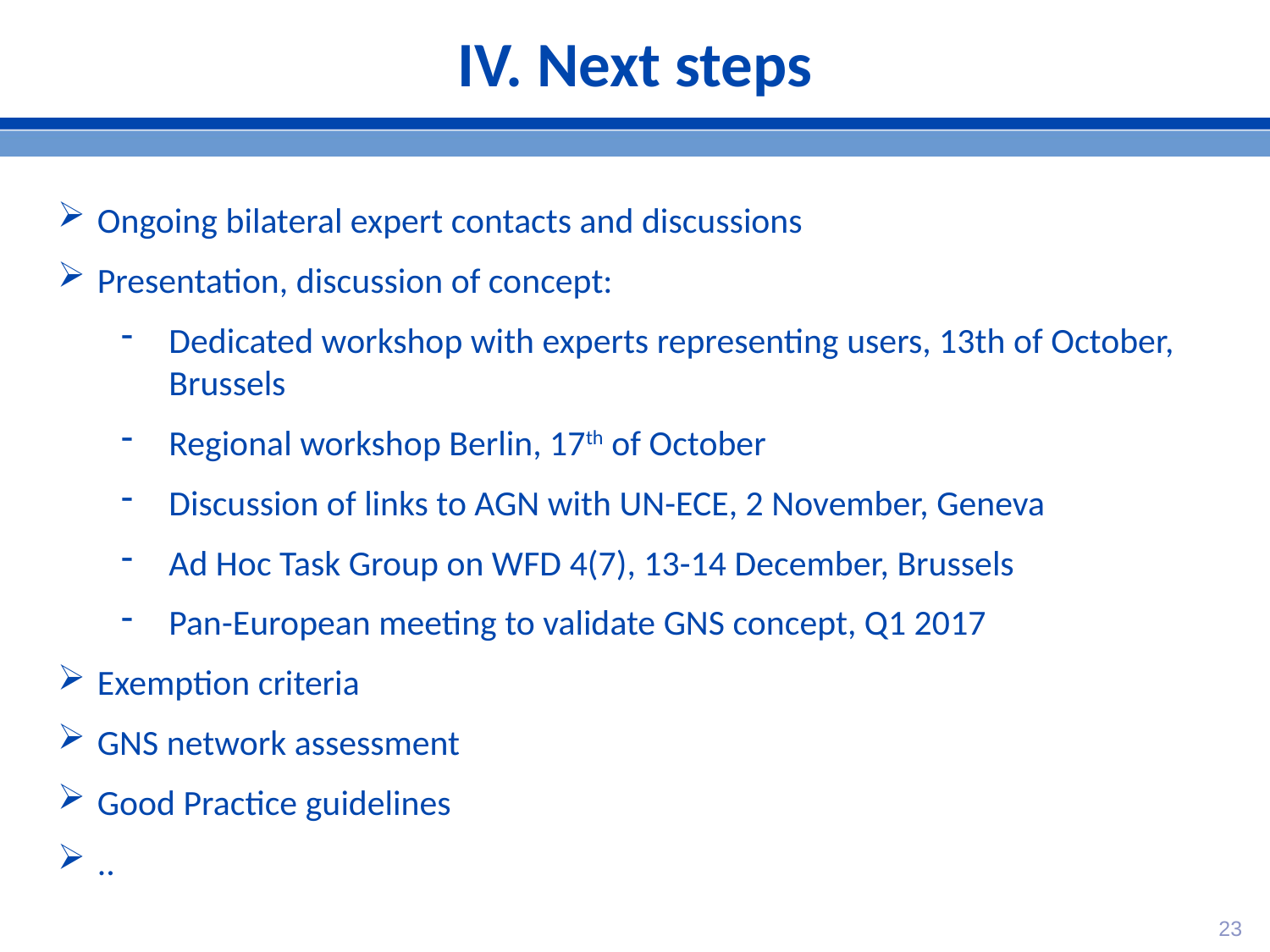

# IV. Next steps
Ongoing bilateral expert contacts and discussions
Presentation, discussion of concept:
Dedicated workshop with experts representing users, 13th of October, Brussels
Regional workshop Berlin, 17th of October
Discussion of links to AGN with UN-ECE, 2 November, Geneva
Ad Hoc Task Group on WFD 4(7), 13-14 December, Brussels
Pan-European meeting to validate GNS concept, Q1 2017
Exemption criteria
GNS network assessment
Good Practice guidelines
..

23